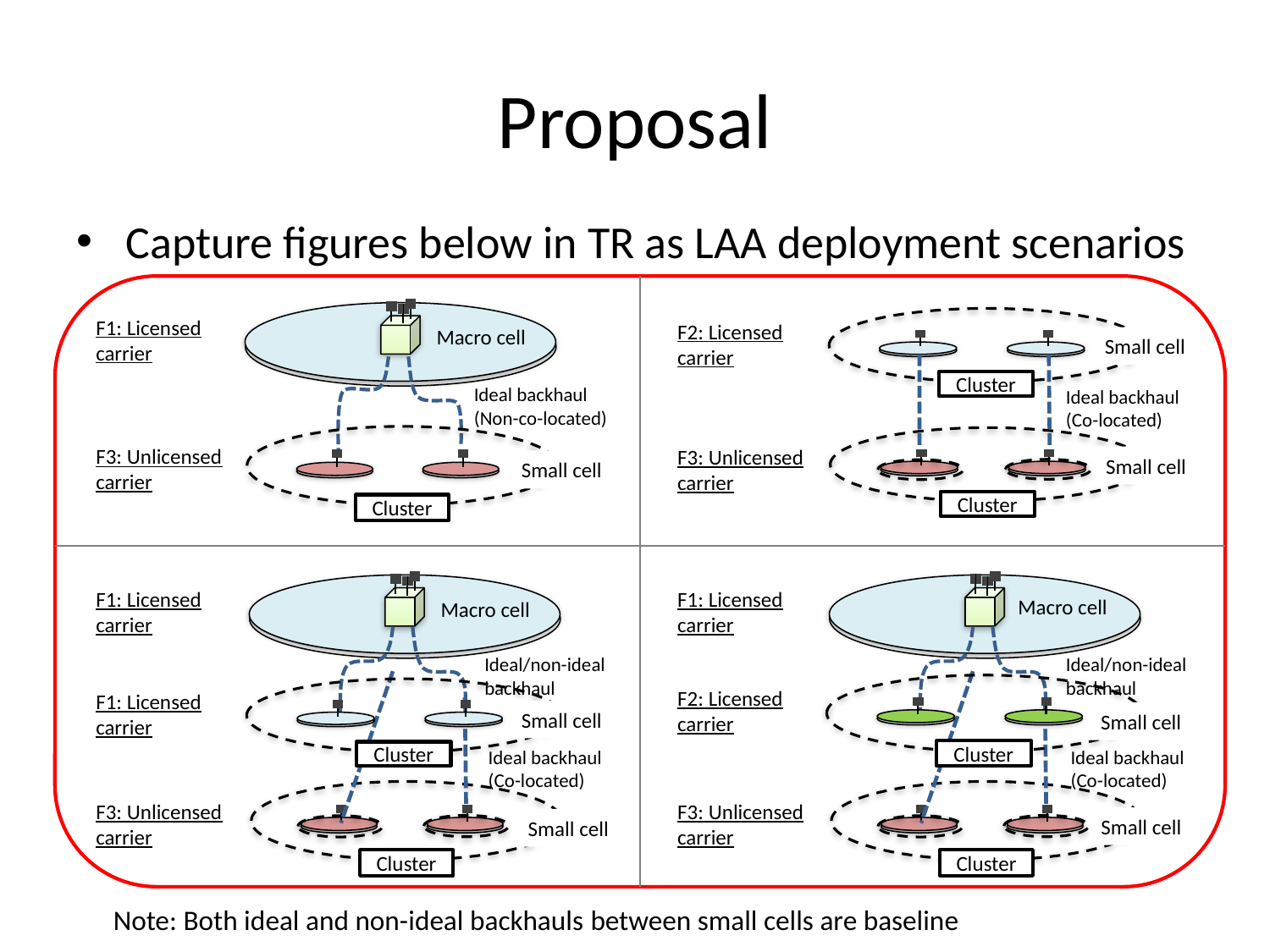

# Proposal
Capture figures below in TR as LAA deployment scenarios

Macro cell
F1: Licensed carrier

F2: Licensed carrier
Small cell

Cluster
Ideal backhaul
(Non-co-located)
Ideal backhaul
(Co-located)

F3: Unlicensed carrier
F3: Unlicensed carrier
Small cell

Small cell

Cluster
Cluster

Macro cell

Macro cell
F1: Licensed carrier
F1: Licensed carrier

Ideal/non-ideal backhaul
Ideal/non-ideal backhaul

F2: Licensed carrier
F1: Licensed carrier

Small cell
Small cell
Ideal backhaul
(Co-located)
Ideal backhaul
(Co-located)
Cluster
Cluster

F3: Unlicensed carrier
F3: Unlicensed carrier

Small cell
Small cell

Cluster
Cluster
Note: Both ideal and non-ideal backhauls between small cells are baseline